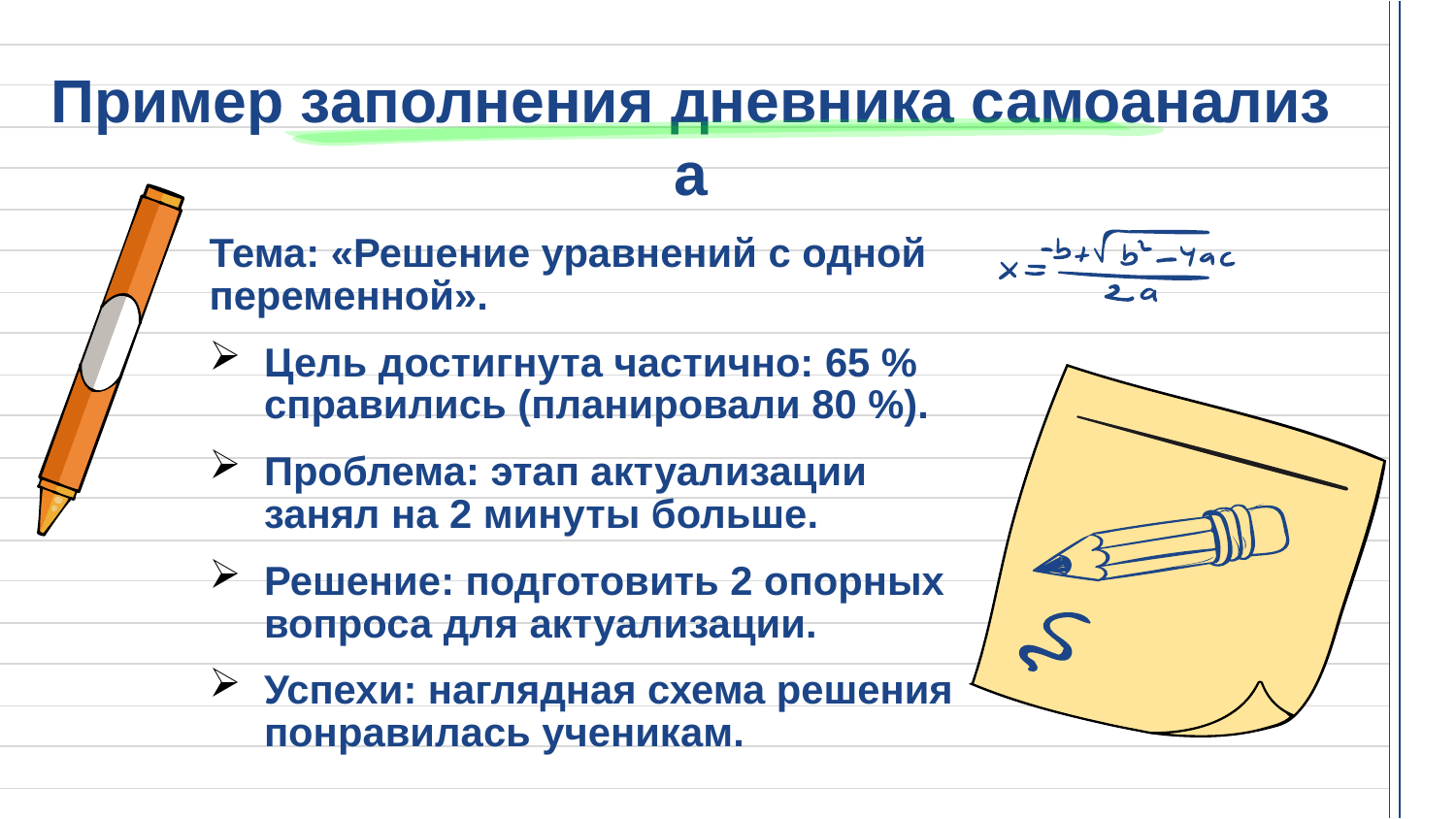

Пример заполнения дневника самоанализа

Тема: «Решение уравнений с одной  переменной».
Цель достигнута частично: 65 % справились (планировали 80 %).
Проблема: этап актуализации        занял на 2 минуты больше.
Решение: подготовить 2 опорных вопроса для актуализации.
Успехи: наглядная схема решения понравилась ученикам.